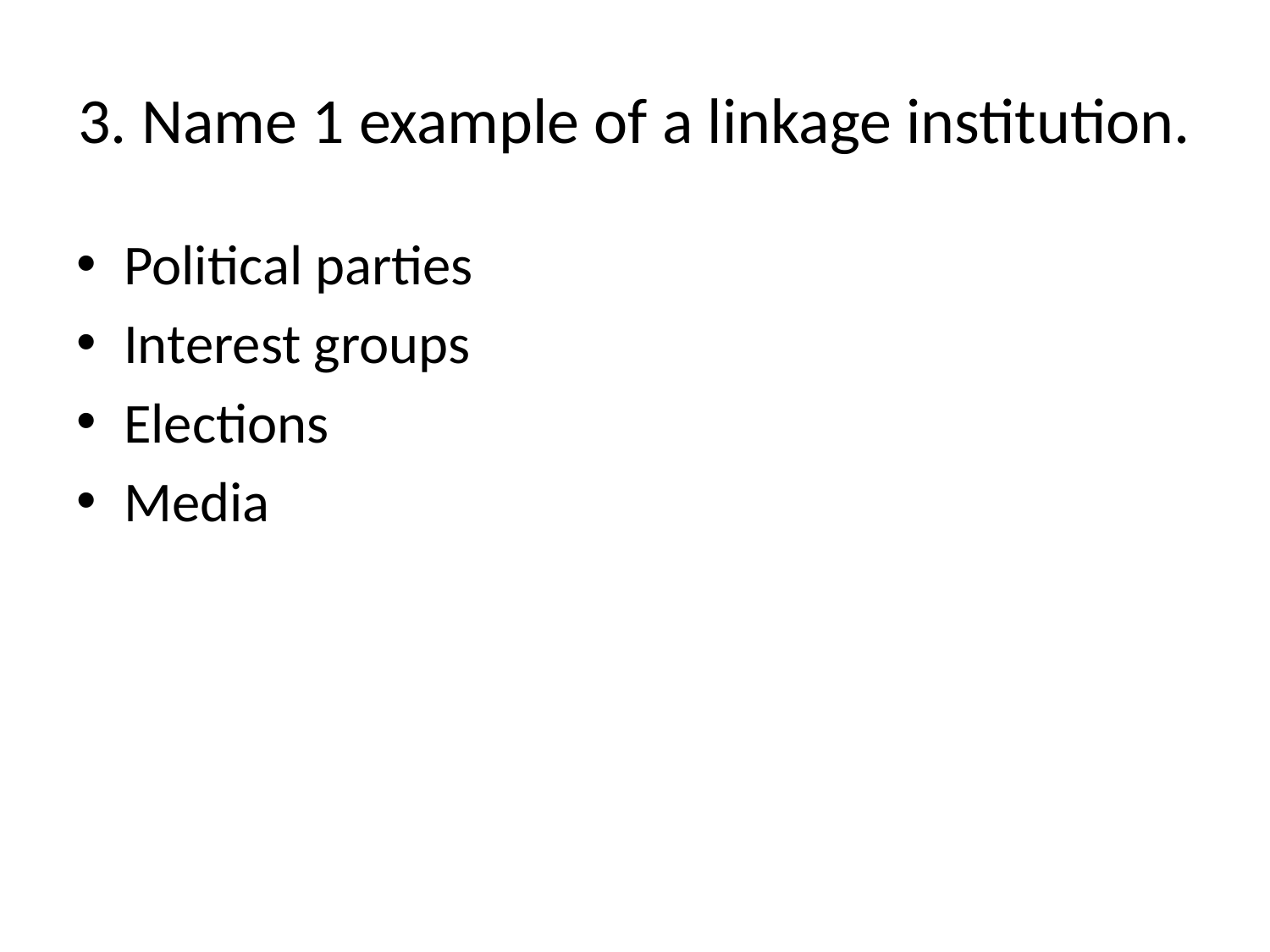

# 3. Name 1 example of a linkage institution.
Political parties
Interest groups
Elections
Media